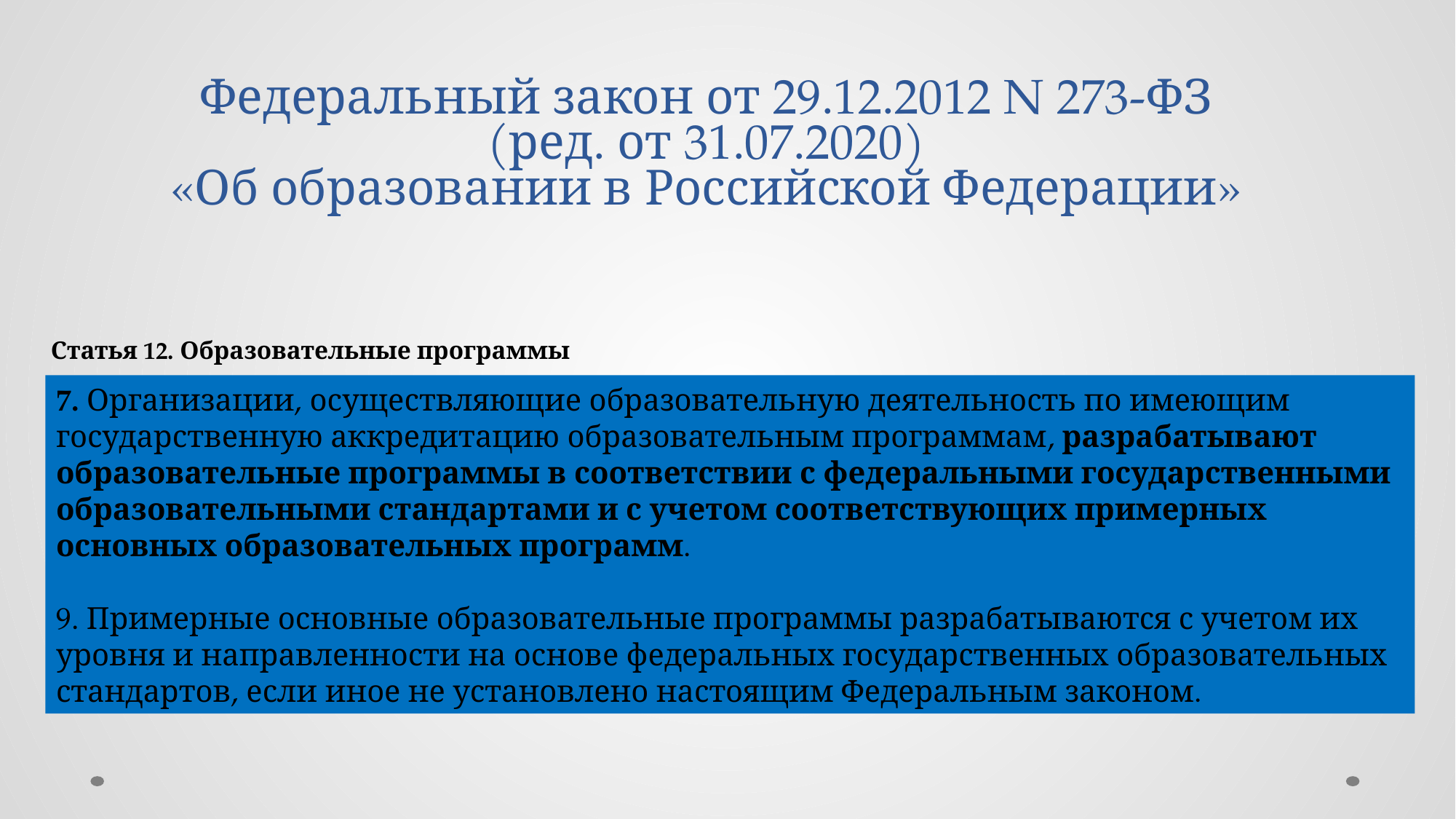

# Федеральный закон от 29.12.2012 N 273-ФЗ (ред. от 31.07.2020) «Об образовании в Российской Федерации»
Статья 12. Образовательные программы
7. Организации, осуществляющие образовательную деятельность по имеющим государственную аккредитацию образовательным программам, разрабатывают образовательные программы в соответствии с федеральными государственными образовательными стандартами и с учетом соответствующих примерных основных образовательных программ.

9. Примерные основные образовательные программы разрабатываются с учетом их уровня и направленности на основе федеральных государственных образовательных стандартов, если иное не установлено настоящим Федеральным законом.